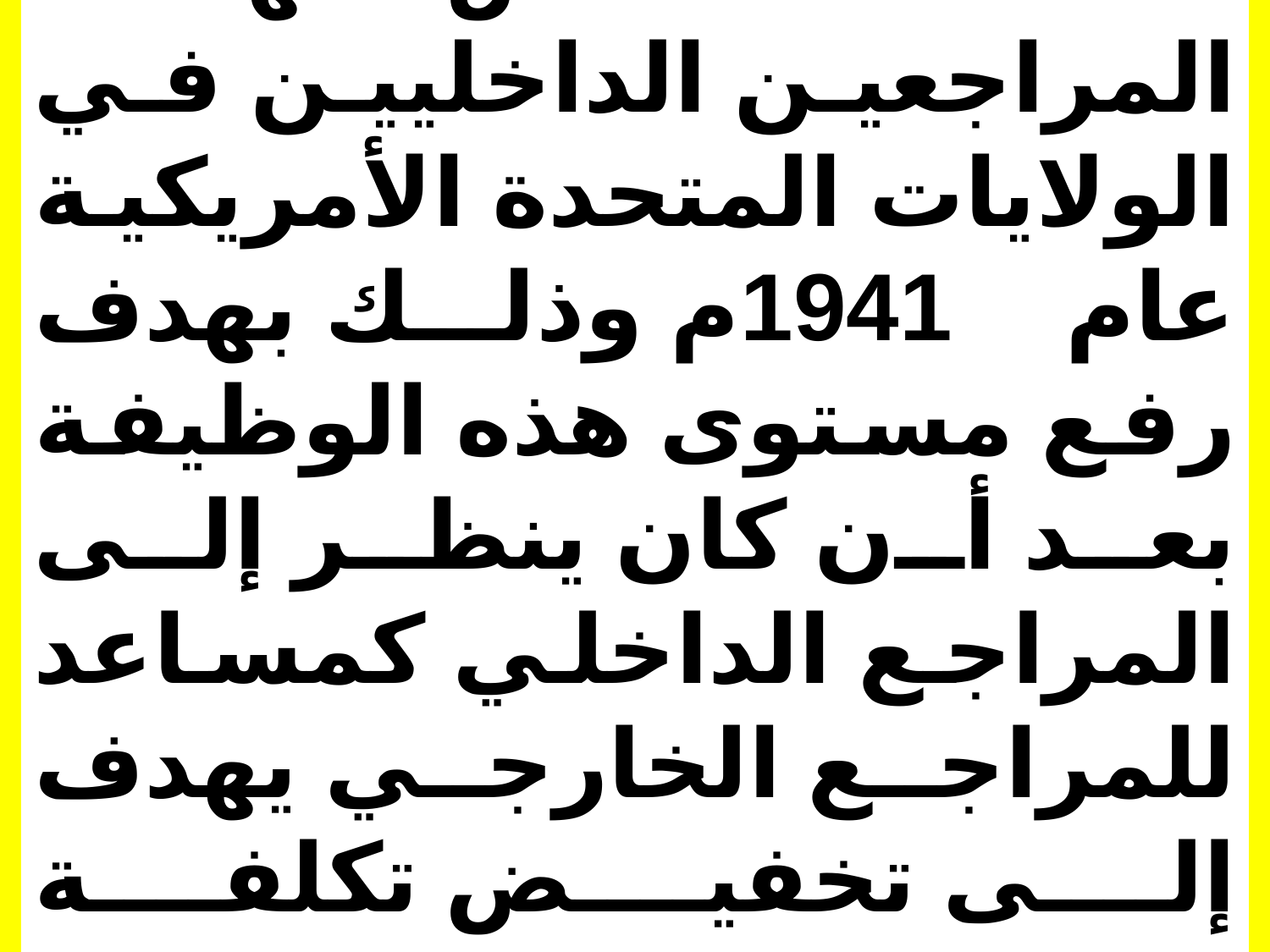

كما تأسس معهد المراجعين الداخليين في الولايات المتحدة الأمريكية عام 1941م وذلك بهدف رفع مستوى هذه الوظيفة بعد أن كان ينظر إلى المراجع الداخلي كمساعد للمراجع الخارجي يهدف إلى تخفيض تكلفة المراجعة الخارجية .